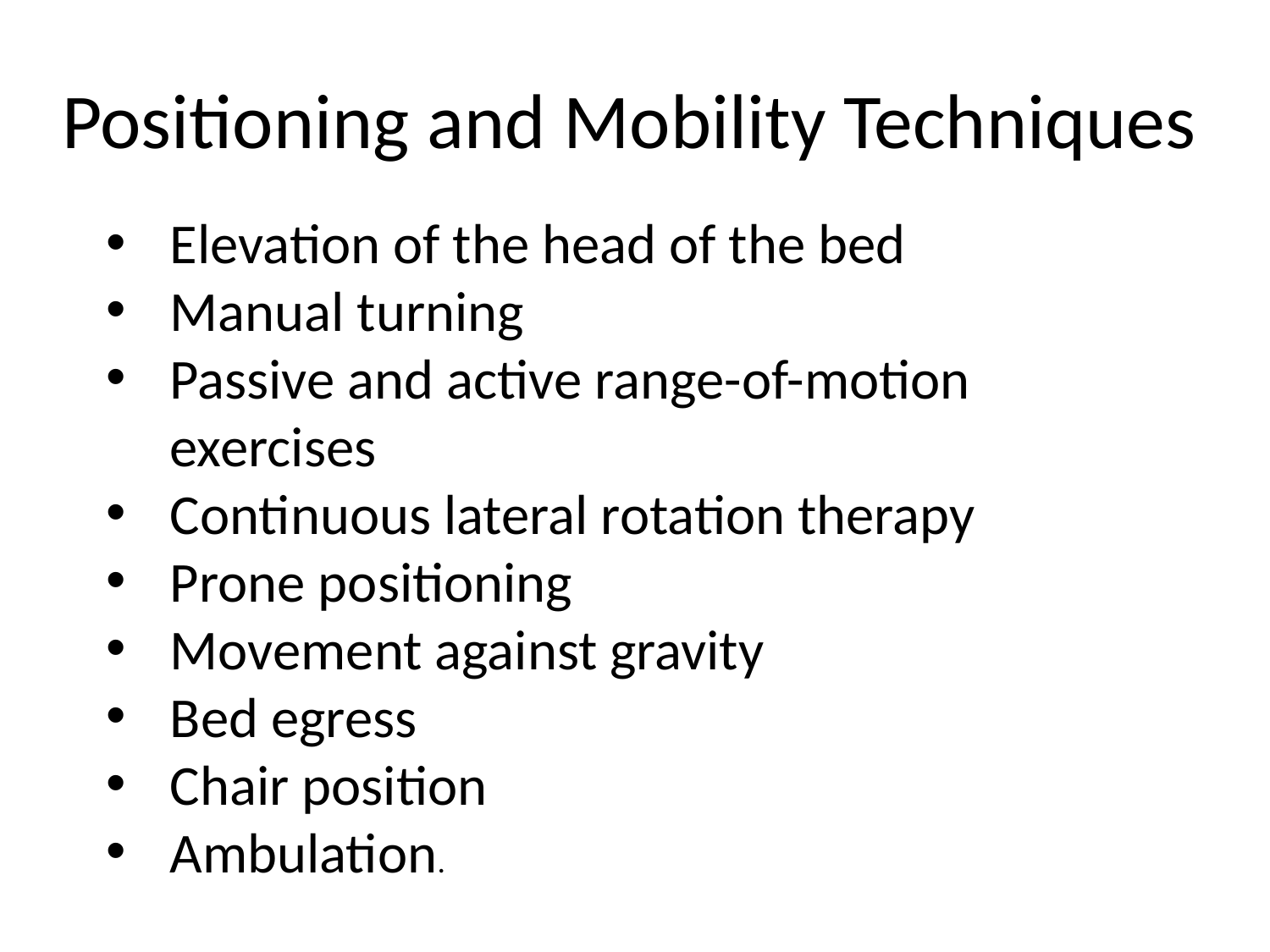

# Positioning and Mobility Techniques
Elevation of the head of the bed
Manual turning
Passive and active range-of-motion exercises
Continuous lateral rotation therapy
Prone positioning
Movement against gravity
Bed egress
Chair position
Ambulation.